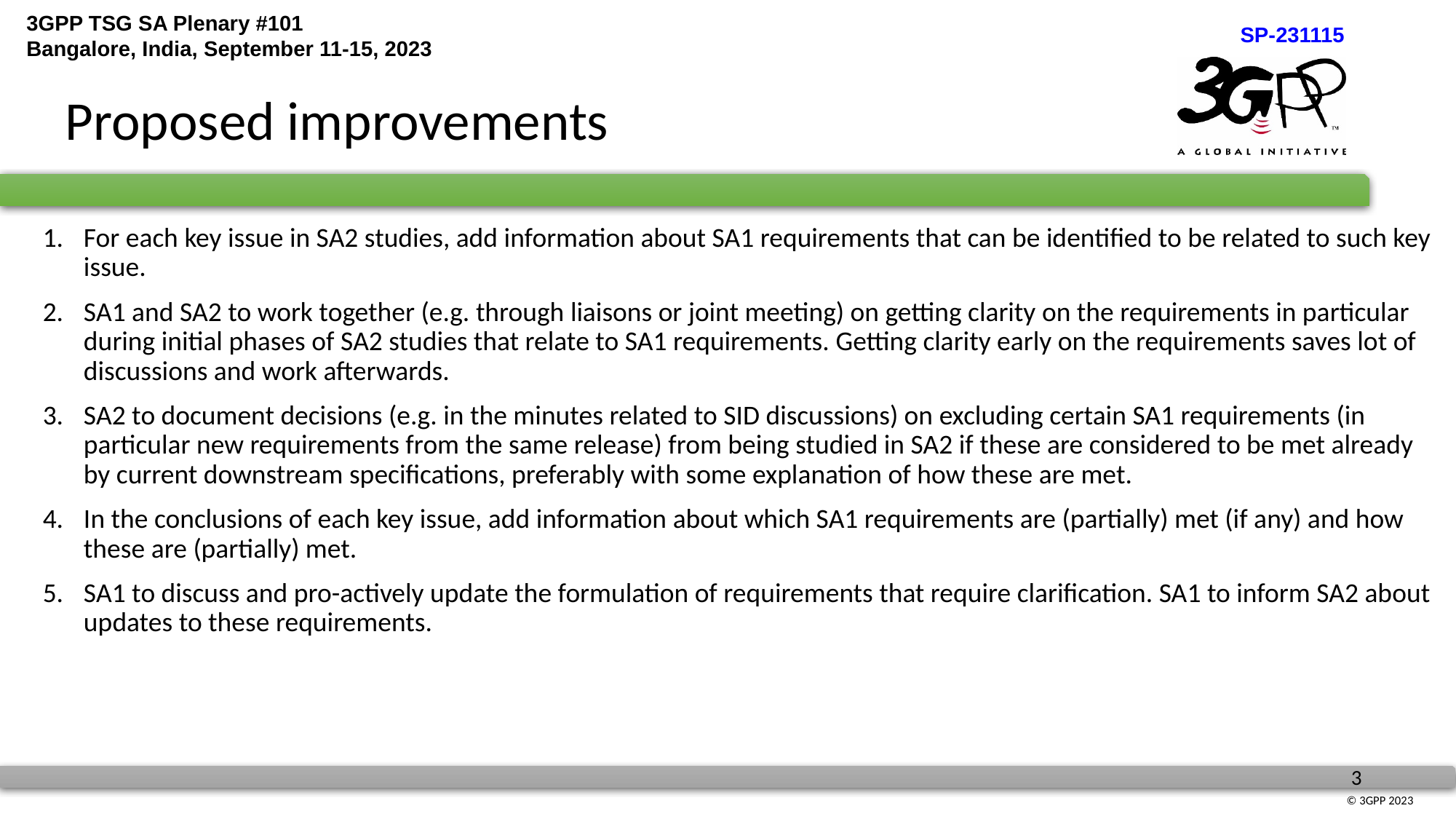

# Proposed improvements
For each key issue in SA2 studies, add information about SA1 requirements that can be identified to be related to such key issue.
SA1 and SA2 to work together (e.g. through liaisons or joint meeting) on getting clarity on the requirements in particular during initial phases of SA2 studies that relate to SA1 requirements. Getting clarity early on the requirements saves lot of discussions and work afterwards.
SA2 to document decisions (e.g. in the minutes related to SID discussions) on excluding certain SA1 requirements (in particular new requirements from the same release) from being studied in SA2 if these are considered to be met already by current downstream specifications, preferably with some explanation of how these are met.
In the conclusions of each key issue, add information about which SA1 requirements are (partially) met (if any) and how these are (partially) met.
SA1 to discuss and pro-actively update the formulation of requirements that require clarification. SA1 to inform SA2 about updates to these requirements.